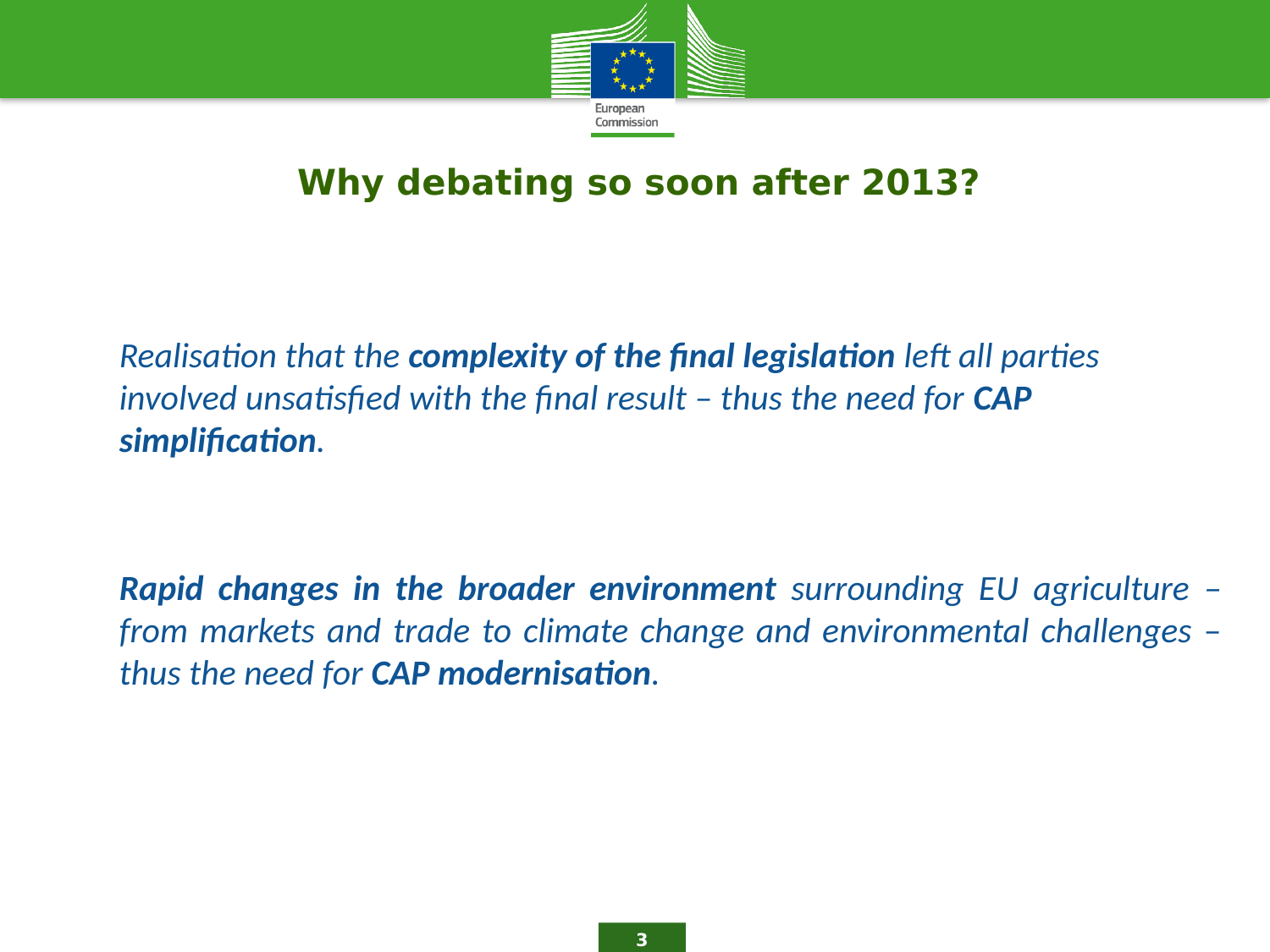

# Why debating so soon after 2013?
	Realisation that the complexity of the final legislation left all parties involved unsatisfied with the final result – thus the need for CAP simplification.

Rapid changes in the broader environment surrounding EU agriculture – from markets and trade to climate change and environmental challenges – thus the need for CAP modernisation.
3